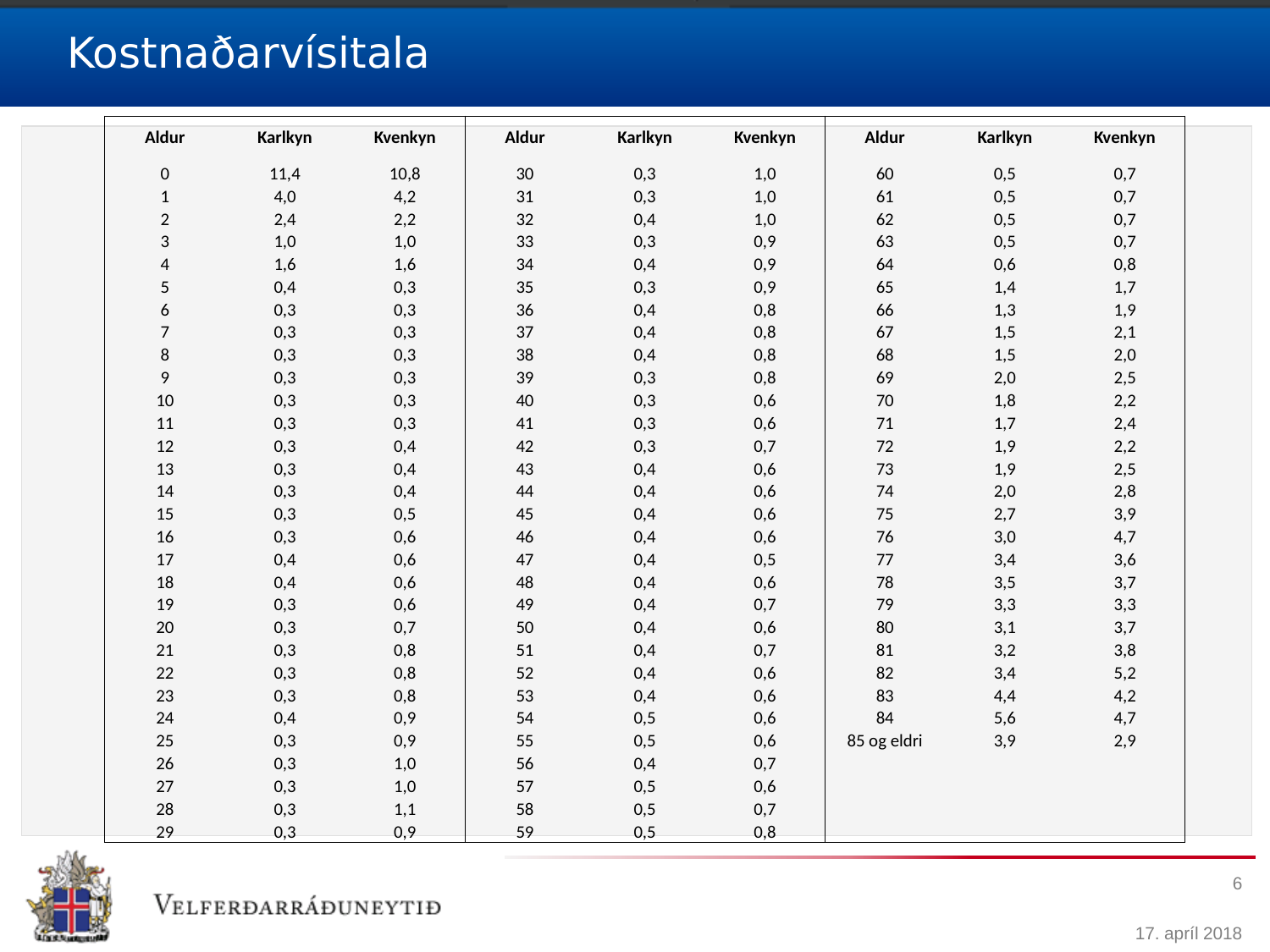

# Kostnaðarvísitala
| Aldur | Karlkyn | Kvenkyn | Aldur | Karlkyn | Kvenkyn | Aldur | Karlkyn | Kvenkyn |
| --- | --- | --- | --- | --- | --- | --- | --- | --- |
| 0 | 11,4 | 10,8 | 30 | 0,3 | 1,0 | 60 | 0,5 | 0,7 |
| 1 | 4,0 | 4,2 | 31 | 0,3 | 1,0 | 61 | 0,5 | 0,7 |
| 2 | 2,4 | 2,2 | 32 | 0,4 | 1,0 | 62 | 0,5 | 0,7 |
| 3 | 1,0 | 1,0 | 33 | 0,3 | 0,9 | 63 | 0,5 | 0,7 |
| 4 | 1,6 | 1,6 | 34 | 0,4 | 0,9 | 64 | 0,6 | 0,8 |
| 5 | 0,4 | 0,3 | 35 | 0,3 | 0,9 | 65 | 1,4 | 1,7 |
| 6 | 0,3 | 0,3 | 36 | 0,4 | 0,8 | 66 | 1,3 | 1,9 |
| 7 | 0,3 | 0,3 | 37 | 0,4 | 0,8 | 67 | 1,5 | 2,1 |
| 8 | 0,3 | 0,3 | 38 | 0,4 | 0,8 | 68 | 1,5 | 2,0 |
| 9 | 0,3 | 0,3 | 39 | 0,3 | 0,8 | 69 | 2,0 | 2,5 |
| 10 | 0,3 | 0,3 | 40 | 0,3 | 0,6 | 70 | 1,8 | 2,2 |
| 11 | 0,3 | 0,3 | 41 | 0,3 | 0,6 | 71 | 1,7 | 2,4 |
| 12 | 0,3 | 0,4 | 42 | 0,3 | 0,7 | 72 | 1,9 | 2,2 |
| 13 | 0,3 | 0,4 | 43 | 0,4 | 0,6 | 73 | 1,9 | 2,5 |
| 14 | 0,3 | 0,4 | 44 | 0,4 | 0,6 | 74 | 2,0 | 2,8 |
| 15 | 0,3 | 0,5 | 45 | 0,4 | 0,6 | 75 | 2,7 | 3,9 |
| 16 | 0,3 | 0,6 | 46 | 0,4 | 0,6 | 76 | 3,0 | 4,7 |
| 17 | 0,4 | 0,6 | 47 | 0,4 | 0,5 | 77 | 3,4 | 3,6 |
| 18 | 0,4 | 0,6 | 48 | 0,4 | 0,6 | 78 | 3,5 | 3,7 |
| 19 | 0,3 | 0,6 | 49 | 0,4 | 0,7 | 79 | 3,3 | 3,3 |
| 20 | 0,3 | 0,7 | 50 | 0,4 | 0,6 | 80 | 3,1 | 3,7 |
| 21 | 0,3 | 0,8 | 51 | 0,4 | 0,7 | 81 | 3,2 | 3,8 |
| 22 | 0,3 | 0,8 | 52 | 0,4 | 0,6 | 82 | 3,4 | 5,2 |
| 23 | 0,3 | 0,8 | 53 | 0,4 | 0,6 | 83 | 4,4 | 4,2 |
| 24 | 0,4 | 0,9 | 54 | 0,5 | 0,6 | 84 | 5,6 | 4,7 |
| 25 | 0,3 | 0,9 | 55 | 0,5 | 0,6 | 85 og eldri | 3,9 | 2,9 |
| 26 | 0,3 | 1,0 | 56 | 0,4 | 0,7 |  |  |  |
| 27 | 0,3 | 1,0 | 57 | 0,5 | 0,6 |  |  |  |
| 28 | 0,3 | 1,1 | 58 | 0,5 | 0,7 |  |  |  |
| 29 | 0,3 | 0,9 | 59 | 0,5 | 0,8 |  |  |  |
6
17. apríl 2018